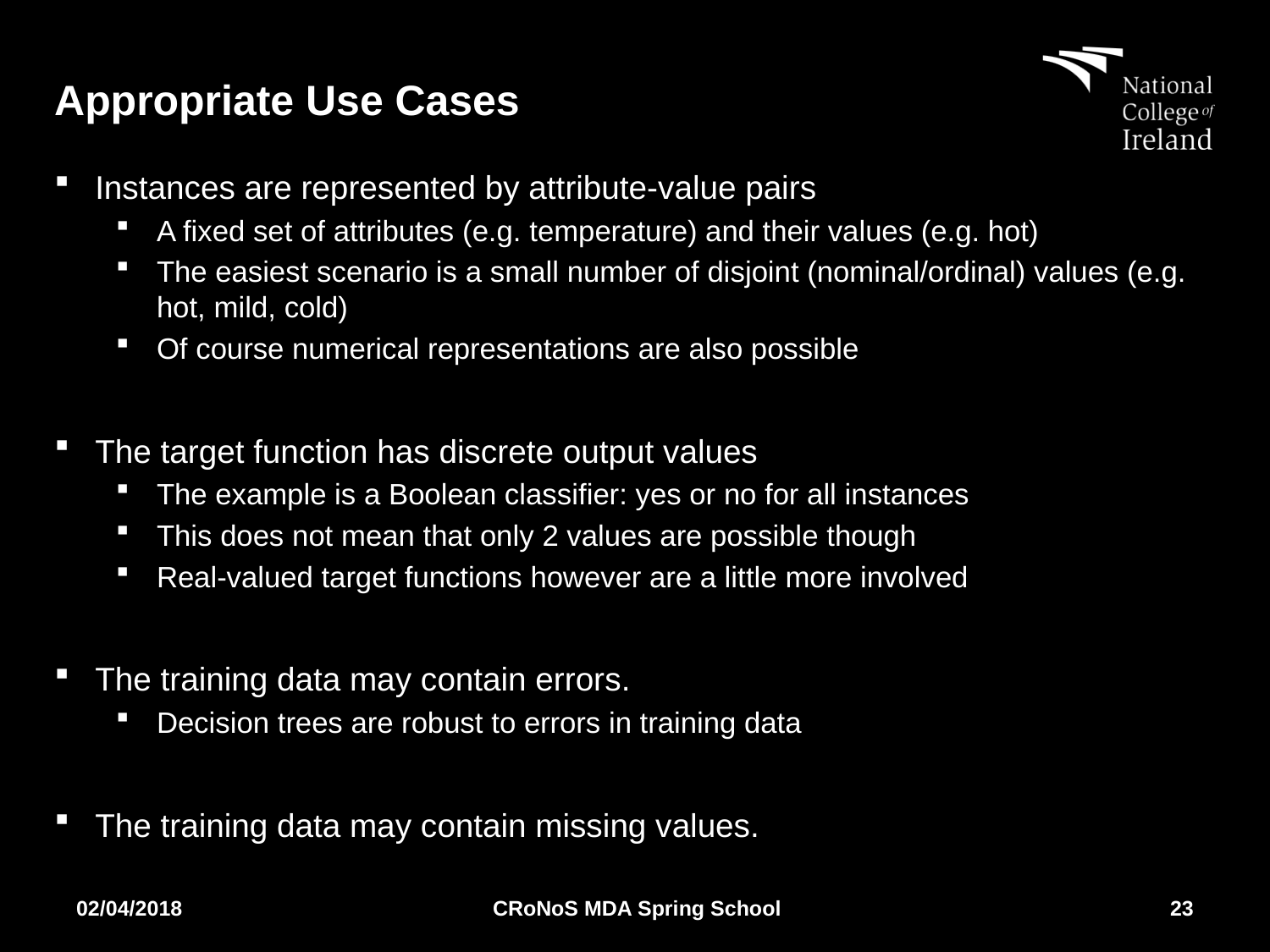

# Appropriate Use Cases
Instances are represented by attribute-value pairs
A fixed set of attributes (e.g. temperature) and their values (e.g. hot)
The easiest scenario is a small number of disjoint (nominal/ordinal) values (e.g. hot, mild, cold)
Of course numerical representations are also possible

The target function has discrete output values
The example is a Boolean classifier: yes or no for all instances
This does not mean that only 2 values are possible though
Real-valued target functions however are a little more involved

The training data may contain errors.
Decision trees are robust to errors in training data

The training data may contain missing values.

02/04/2018
CRoNoS MDA Spring School
23